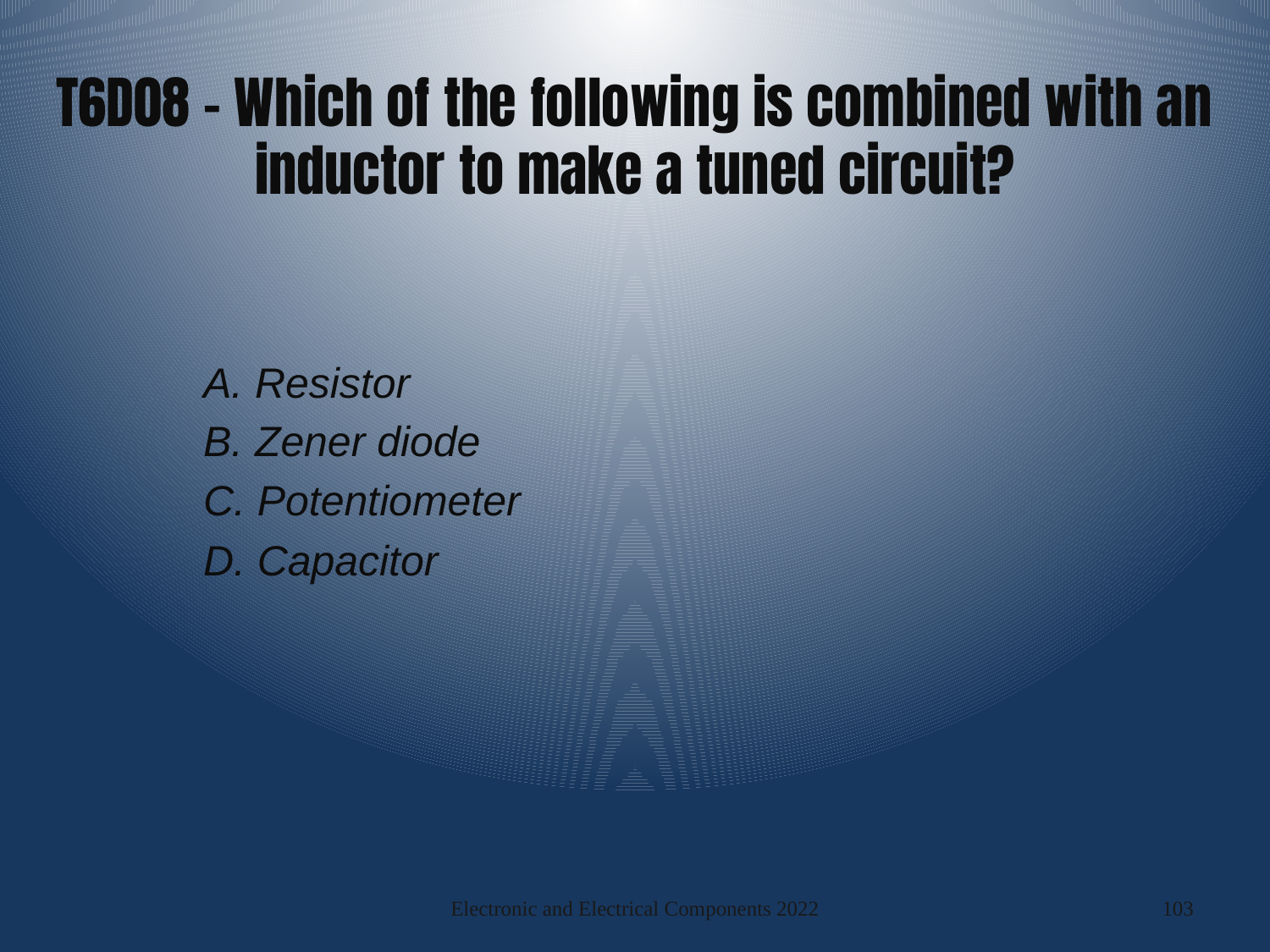

# T6D08 - Which of the following is combined with an inductor to make a tuned circuit?
A. Resistor
B. Zener diode
C. Potentiometer
D. Capacitor
Electronic and Electrical Components 2022
103